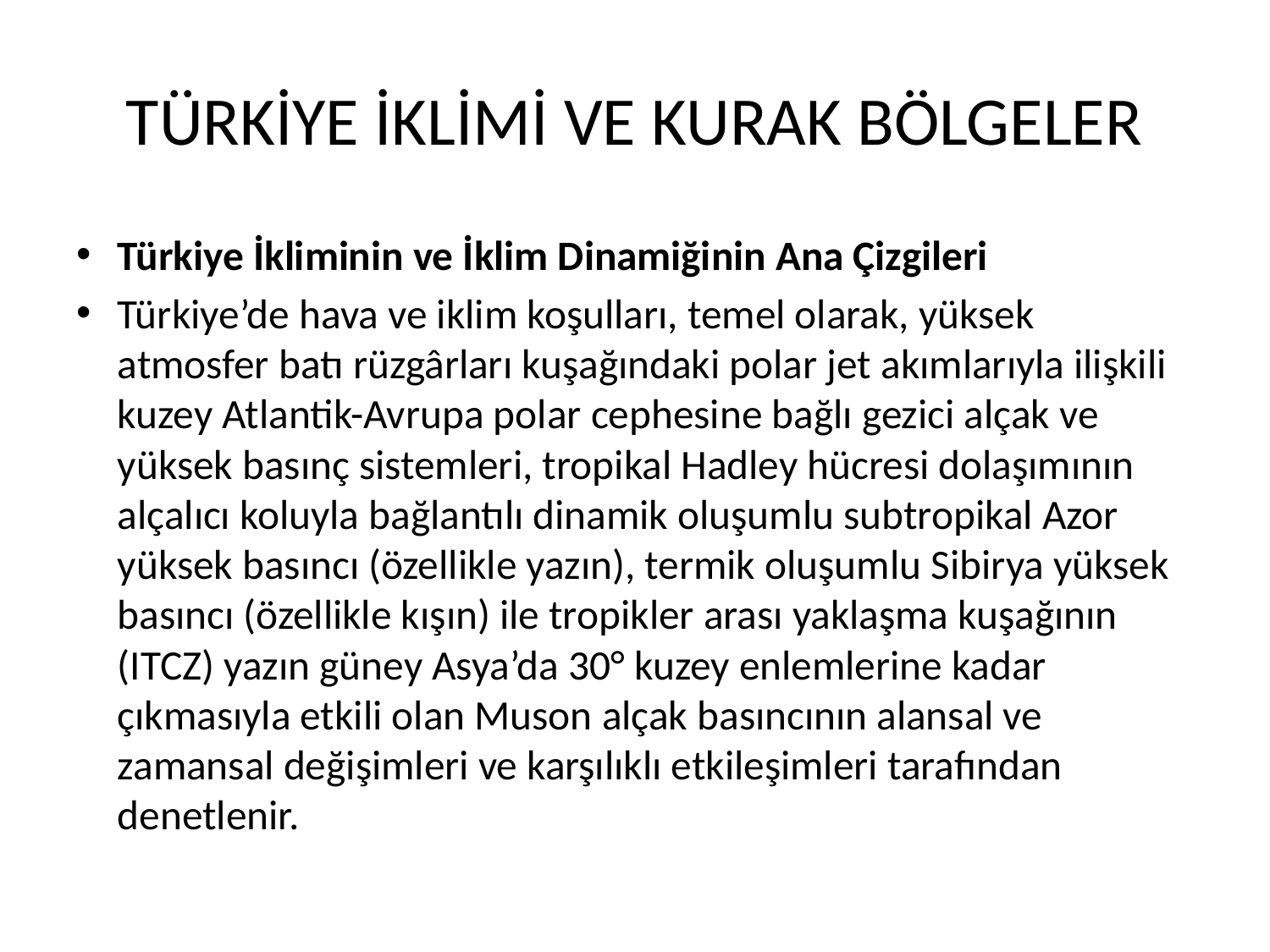

# TÜRKİYE İKLİMİ VE KURAK BÖLGELER
Türkiye İkliminin ve İklim Dinamiğinin Ana Çizgileri
Türkiye’de hava ve iklim koşulları, temel olarak, yüksek atmosfer batı rüzgârları kuşağındaki polar jet akımlarıyla ilişkili kuzey Atlantik-Avrupa polar cephesine bağlı gezici alçak ve yüksek basınç sistemleri, tropikal Hadley hücresi dolaşımının alçalıcı koluyla bağlantılı dinamik oluşumlu subtropikal Azor yüksek basıncı (özellikle yazın), termik oluşumlu Sibirya yüksek basıncı (özellikle kışın) ile tropikler arası yaklaşma kuşağının (ITCZ) yazın güney Asya’da 30° kuzey enlemlerine kadar çıkmasıyla etkili olan Muson alçak basıncının alansal ve zamansal değişimleri ve karşılıklı etkileşimleri tarafından denetlenir.